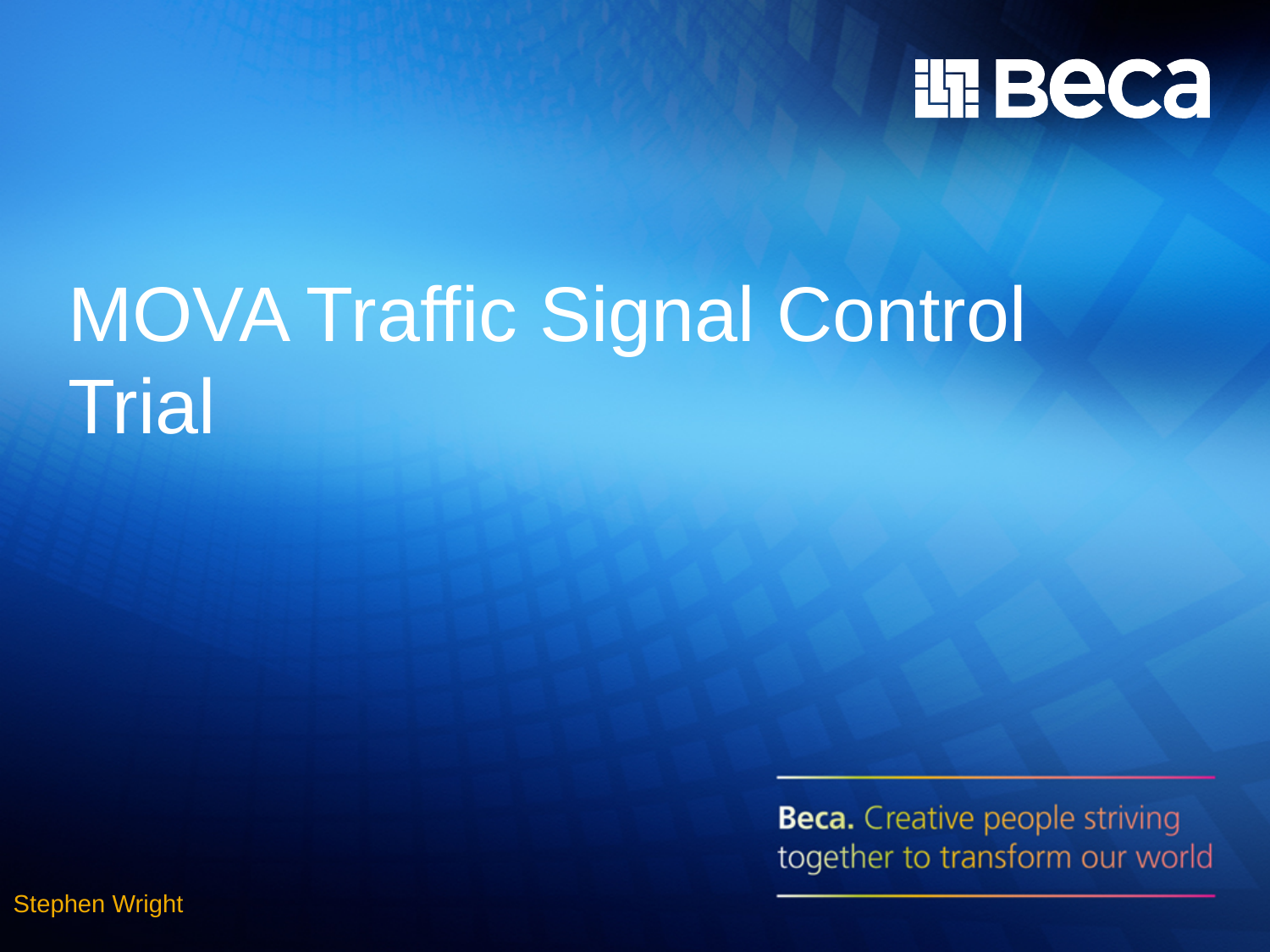

# MOVA Traffic Signal Control Trial
Stephen Wright